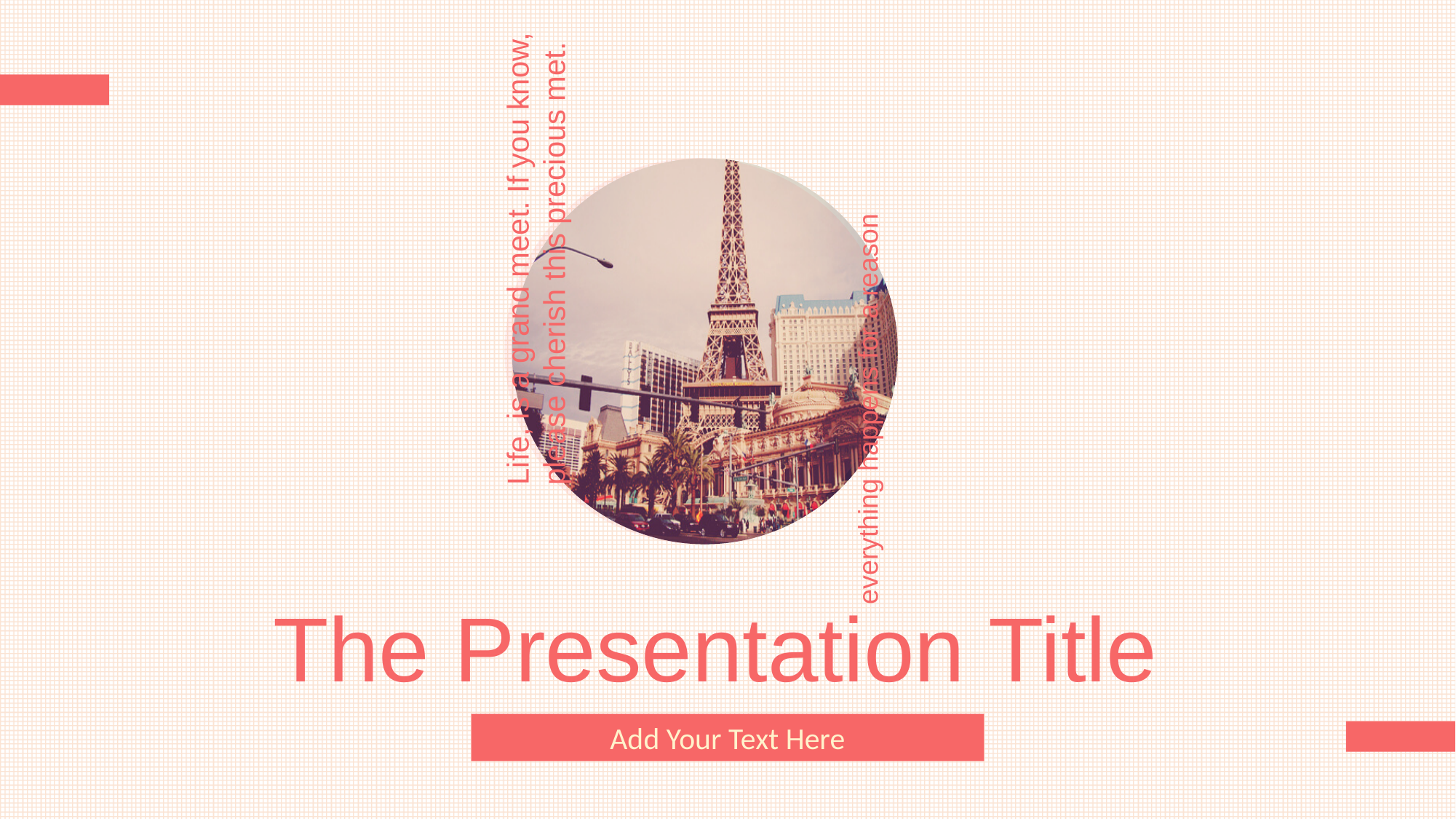

Life, is a grand meet. If you know, please cherish this precious met.

LOGO
everything happens for a reason
The Presentation Title
Add Your Text Here